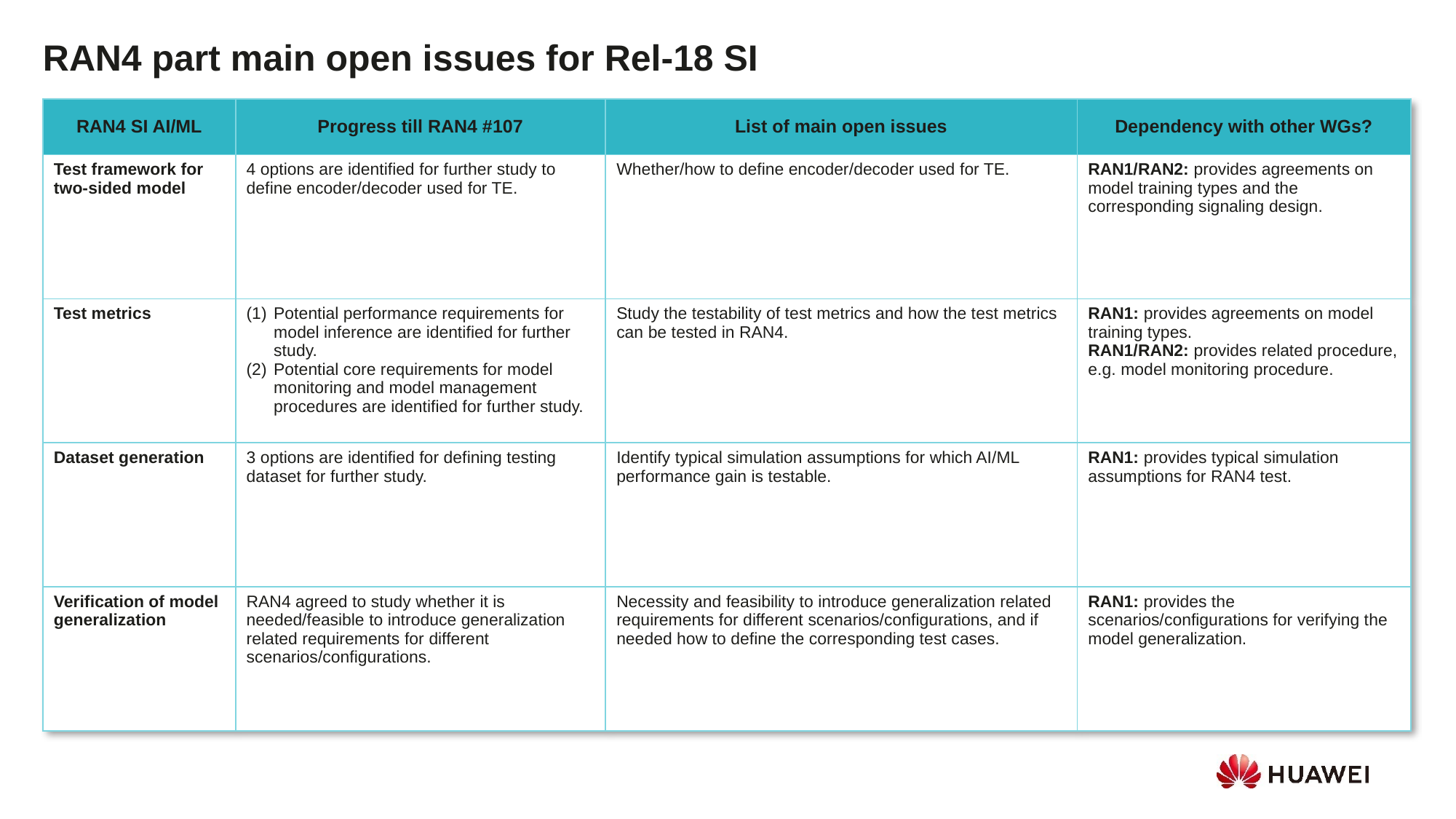

RAN4 part main open issues for Rel-18 SI
| RAN4 SI AI/ML | Progress till RAN4 #107 | List of main open issues | Dependency with other WGs? |
| --- | --- | --- | --- |
| Test framework for two-sided model | 4 options are identified for further study to define encoder/decoder used for TE. | Whether/how to define encoder/decoder used for TE. | RAN1/RAN2: provides agreements on model training types and the corresponding signaling design. |
| Test metrics | Potential performance requirements for model inference are identified for further study. Potential core requirements for model monitoring and model management procedures are identified for further study. | Study the testability of test metrics and how the test metrics can be tested in RAN4. | RAN1: provides agreements on model training types. RAN1/RAN2: provides related procedure, e.g. model monitoring procedure. |
| Dataset generation | 3 options are identified for defining testing dataset for further study. | Identify typical simulation assumptions for which AI/ML performance gain is testable. | RAN1: provides typical simulation assumptions for RAN4 test. |
| Verification of model generalization | RAN4 agreed to study whether it is needed/feasible to introduce generalization related requirements for different scenarios/configurations. | Necessity and feasibility to introduce generalization related requirements for different scenarios/configurations, and if needed how to define the corresponding test cases. | RAN1: provides the scenarios/configurations for verifying the model generalization. |